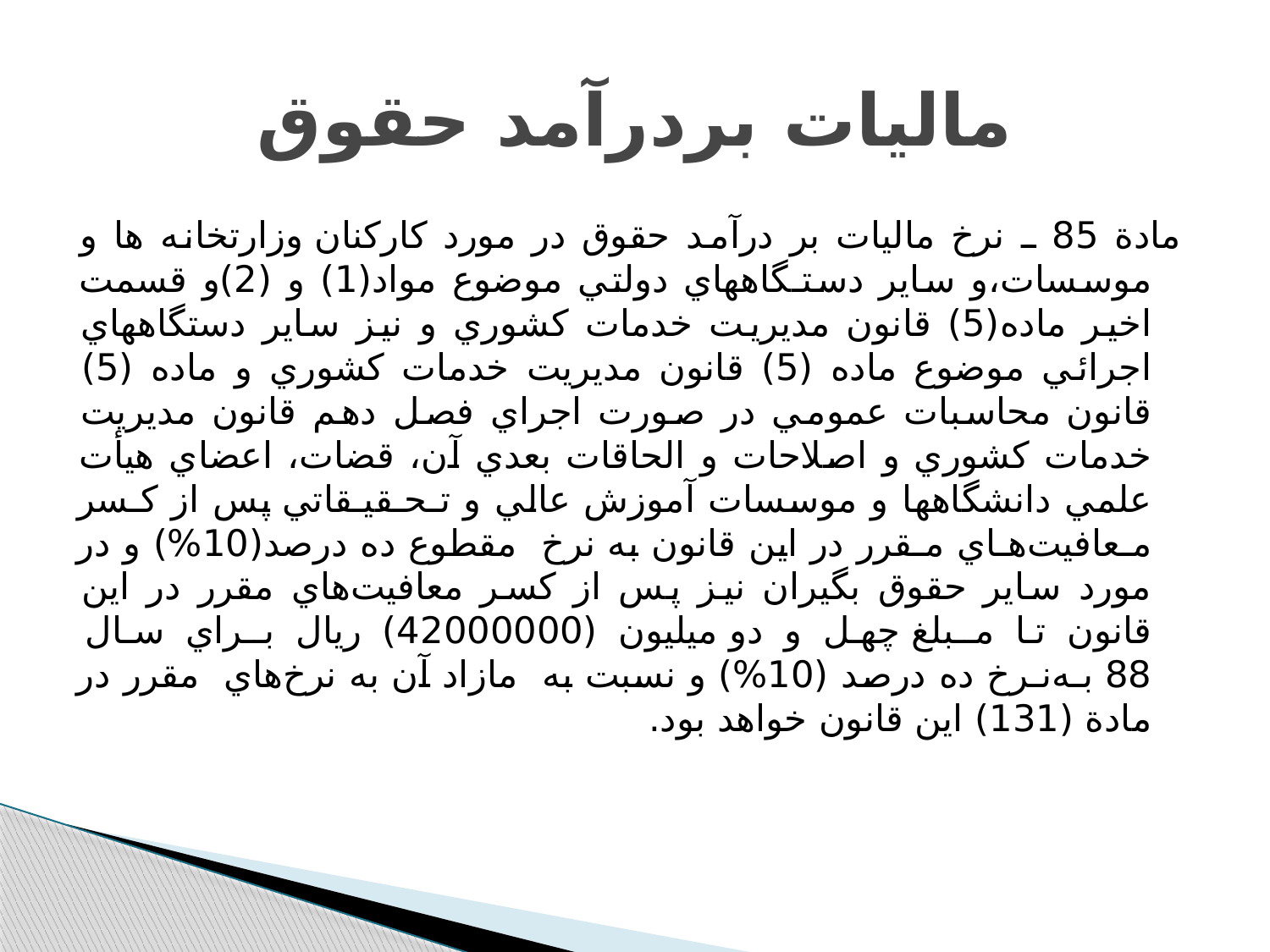

# مالیات بردرآمد حقوق
مادة 85 ـ نرخ ماليات بر درآمد حقوق در مورد کارکنان وزارتخانه ها و موسسات،و ساير دستـگاههاي دولتي موضوع مواد(1) و (2)و قسمت اخير ماده(5) قانون مديريت خدمات کشوري و نيز ساير دستگاههاي اجرائي موضوع ماده (5) قانون مديريت خدمات کشوري و ماده (5) قانون محاسبات عمومي در صورت اجراي فصل دهم قانون مديريت خدمات کشوري و اصلاحات و الحاقات بعدي آن، قضات، اعضاي هيأت علمي دانشگاهها و موسسات آموزش عالي و تـحـقيـقاتي پس از کـسر مـعافيت‌هـاي مـقرر در اين قانون به نرخ  مقطوع ده درصد(10%) و در مورد ساير حقوق بگيران نيز پس از کسر معافيت‌هاي ‌مقرر در اين قانون تا مـبلغ چهل و دو ميليون (42000000) ريال بـراي سـال 88 بـه‌نـرخ ده درصد (10%) و نسبت به  مازاد آن به نرخ‌هاي  مقرر در مادة ‌(131) اين قانون خواهد بود.